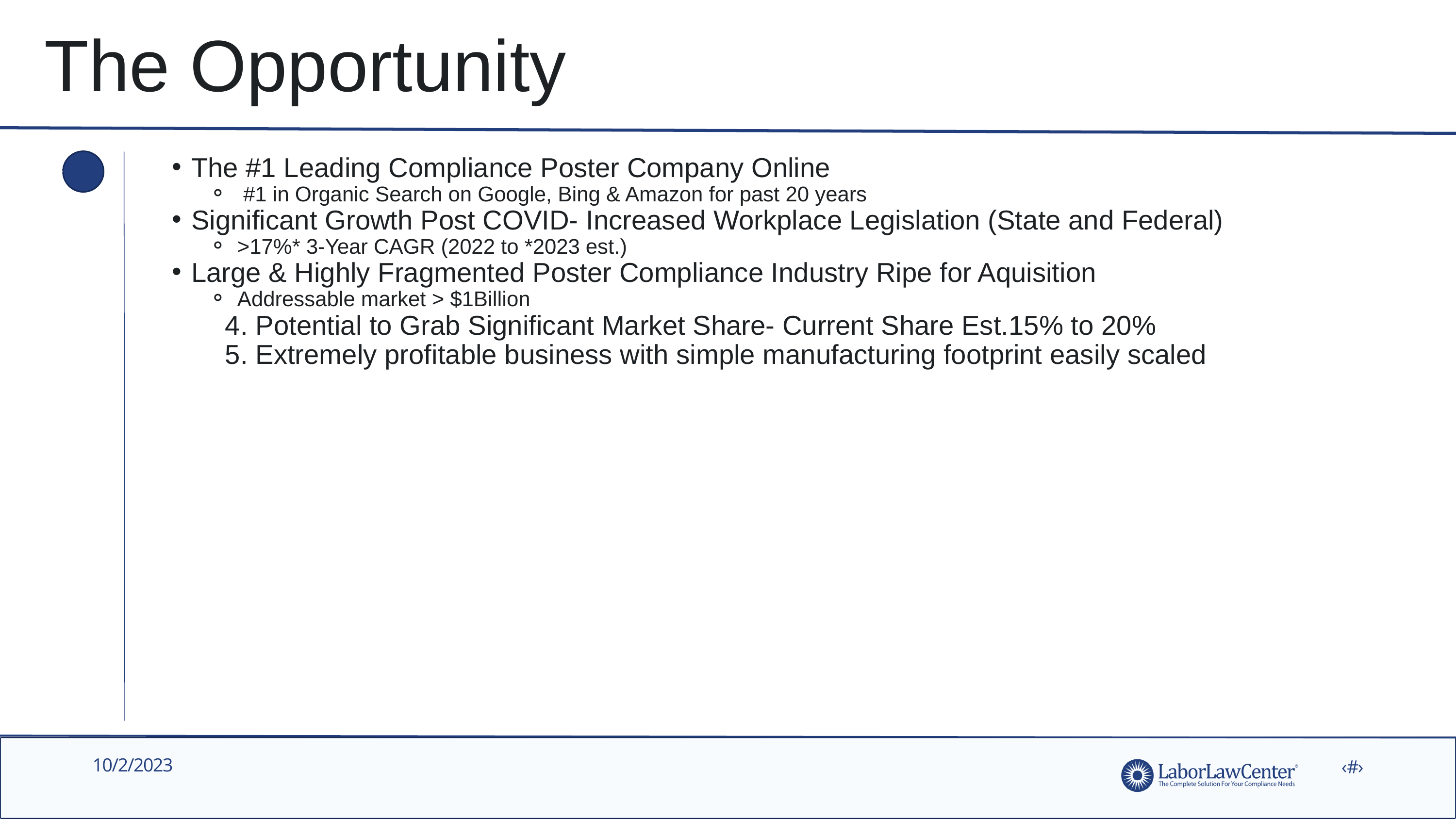

The Opportunity

The #1 Leading Compliance Poster Company Online
 #1 in Organic Search on Google, Bing & Amazon for past 20 years
Significant Growth Post COVID- Increased Workplace Legislation (State and Federal)
>17%* 3-Year CAGR (2022 to *2023 est.)
Large & Highly Fragmented Poster Compliance Industry Ripe for Aquisition
Addressable market > $1Billion
4. Potential to Grab Significant Market Share- Current Share Est.15% to 20%
5. Extremely profitable business with simple manufacturing footprint easily scaled

10/2/2023
‹#›